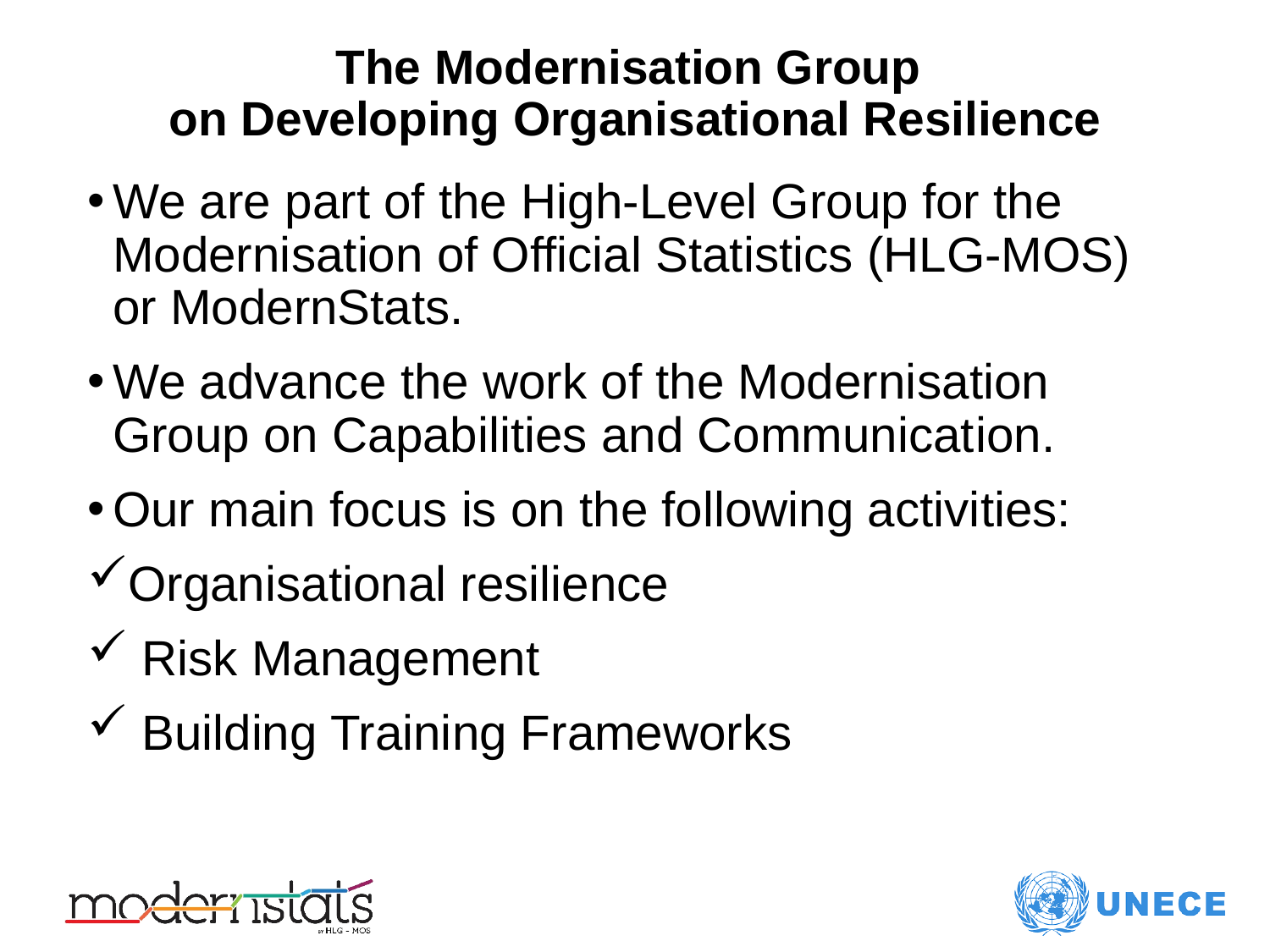

# The Modernisation Group on Developing Organisational Resilience
We are part of the High-Level Group for the Modernisation of Official Statistics (HLG-MOS) or ModernStats.
We advance the work of the Modernisation Group on Capabilities and Communication.
Our main focus is on the following activities:
Organisational resilience
 Risk Management
 Building Training Frameworks